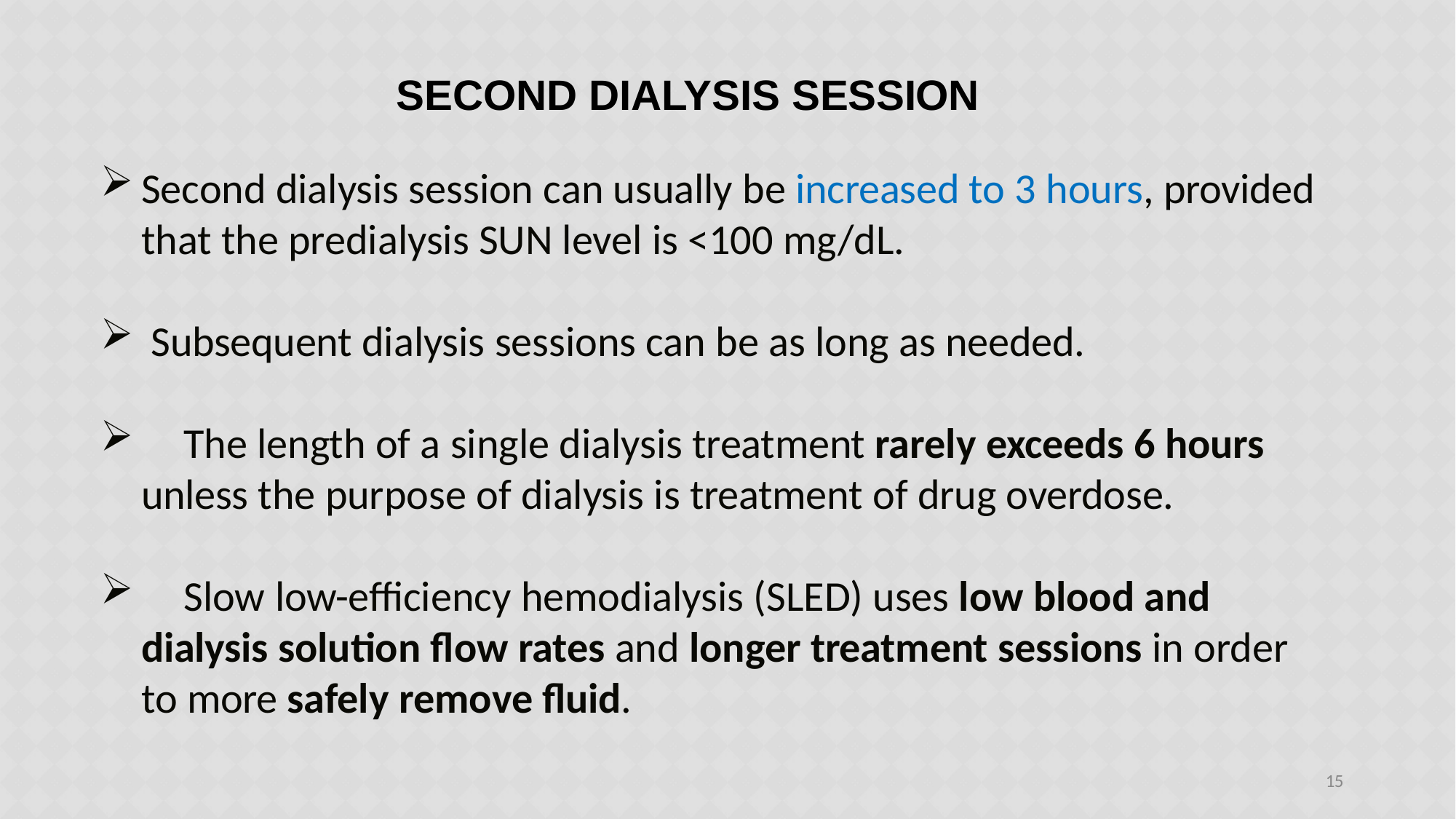

# second dialysis session
Second dialysis session can usually be increased to 3 hours, provided that the predialysis SUN level is <100 mg/dL.
Subsequent dialysis sessions can be as long as needed.
	The length of a single dialysis treatment rarely exceeds 6 hours unless the purpose of dialysis is treatment of drug overdose.
	Slow low-efficiency hemodialysis (SLED) uses low blood and dialysis solution flow rates and longer treatment sessions in order to more safely remove fluid.
15